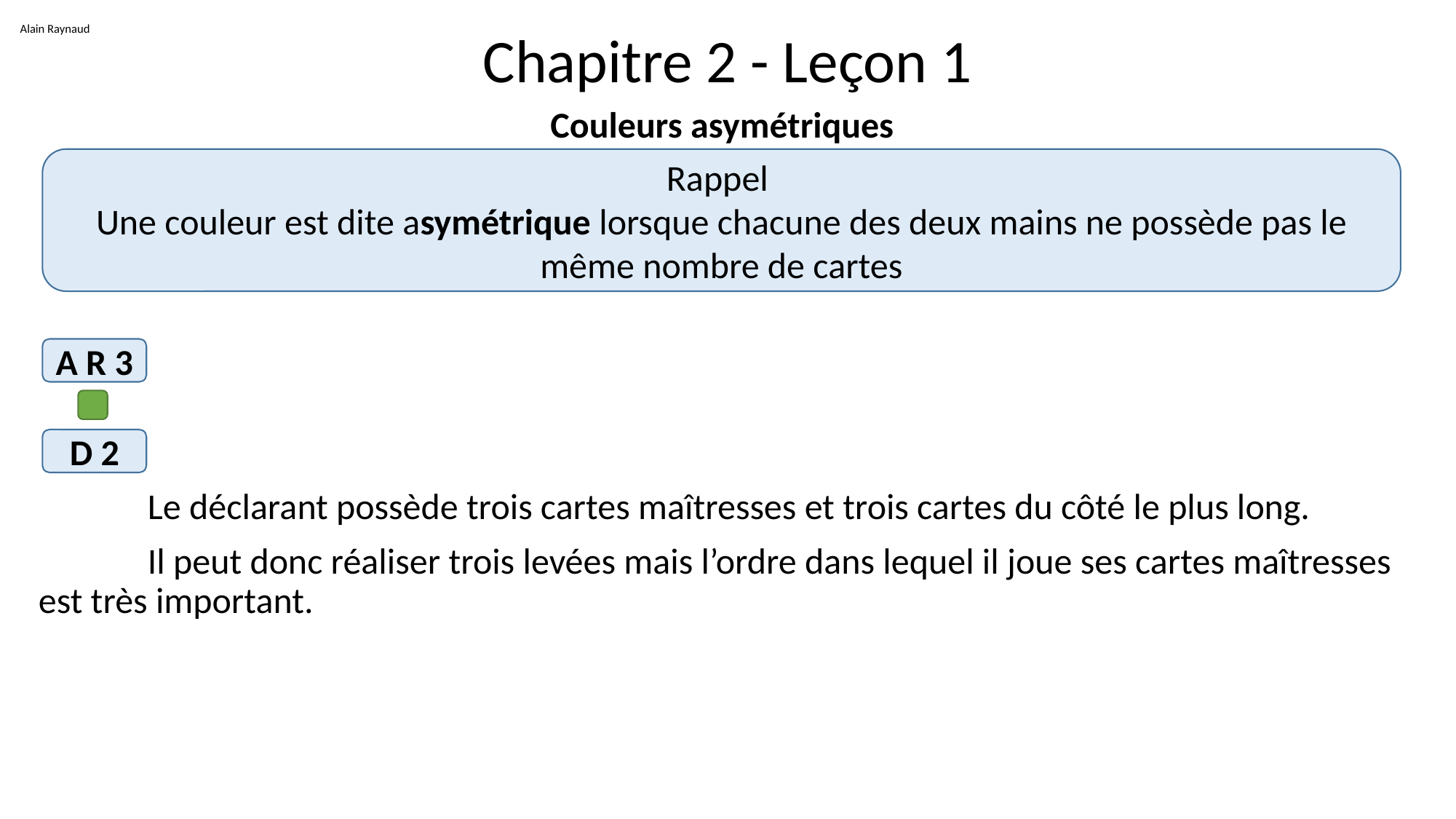

Alain Raynaud
# Chapitre 2 - Leçon 1
Couleurs asymétriques

	Le déclarant possède trois cartes maîtresses et trois cartes du côté le plus long.
	Il peut donc réaliser trois levées mais l’ordre dans lequel il joue ses cartes maîtresses est très important.
Rappel
Une couleur est dite asymétrique lorsque chacune des deux mains ne possède pas le même nombre de cartes
A R 3

D 2